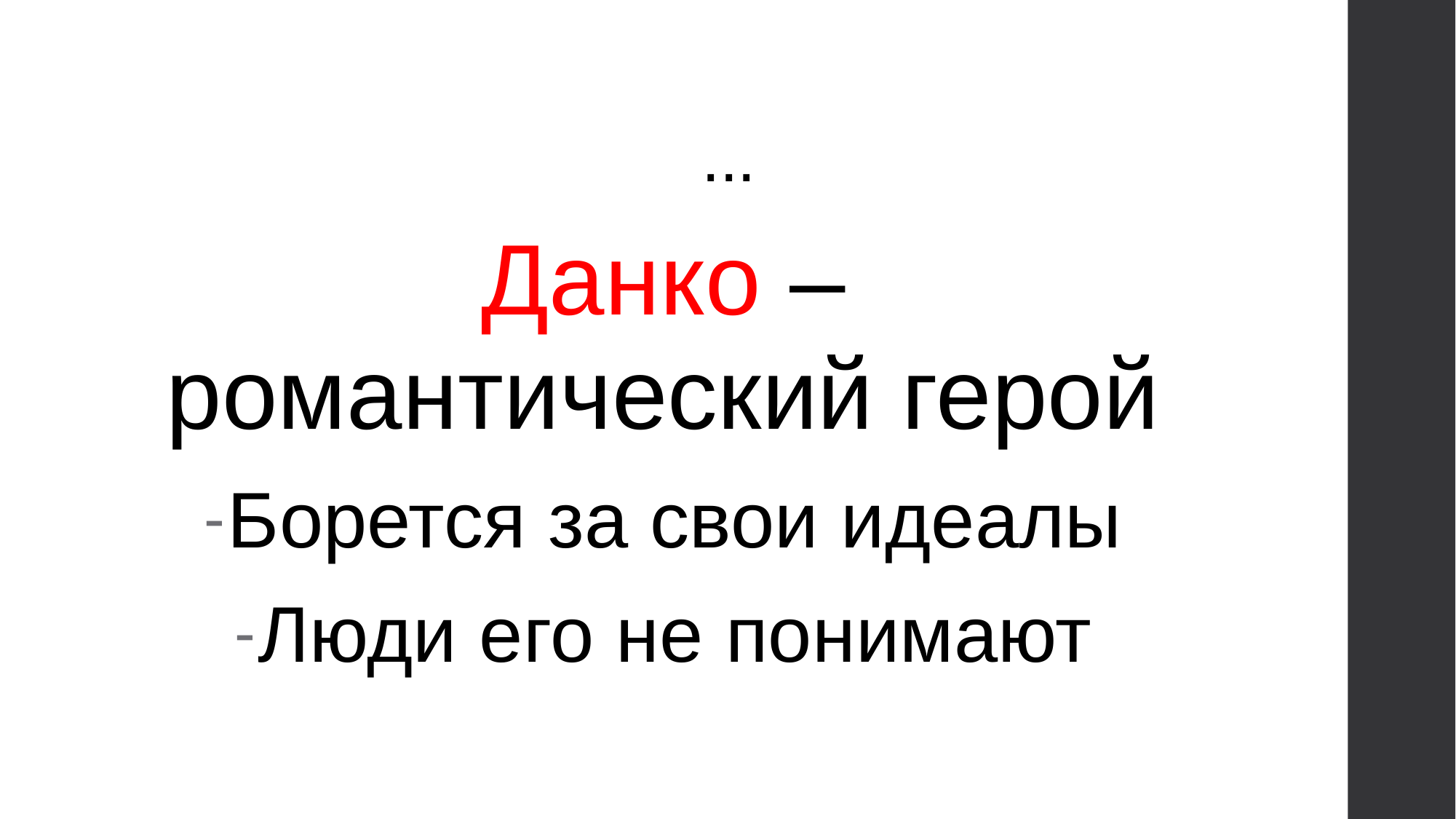

# ...
Данко – романтический герой
Борется за свои идеалы
Люди его не понимают